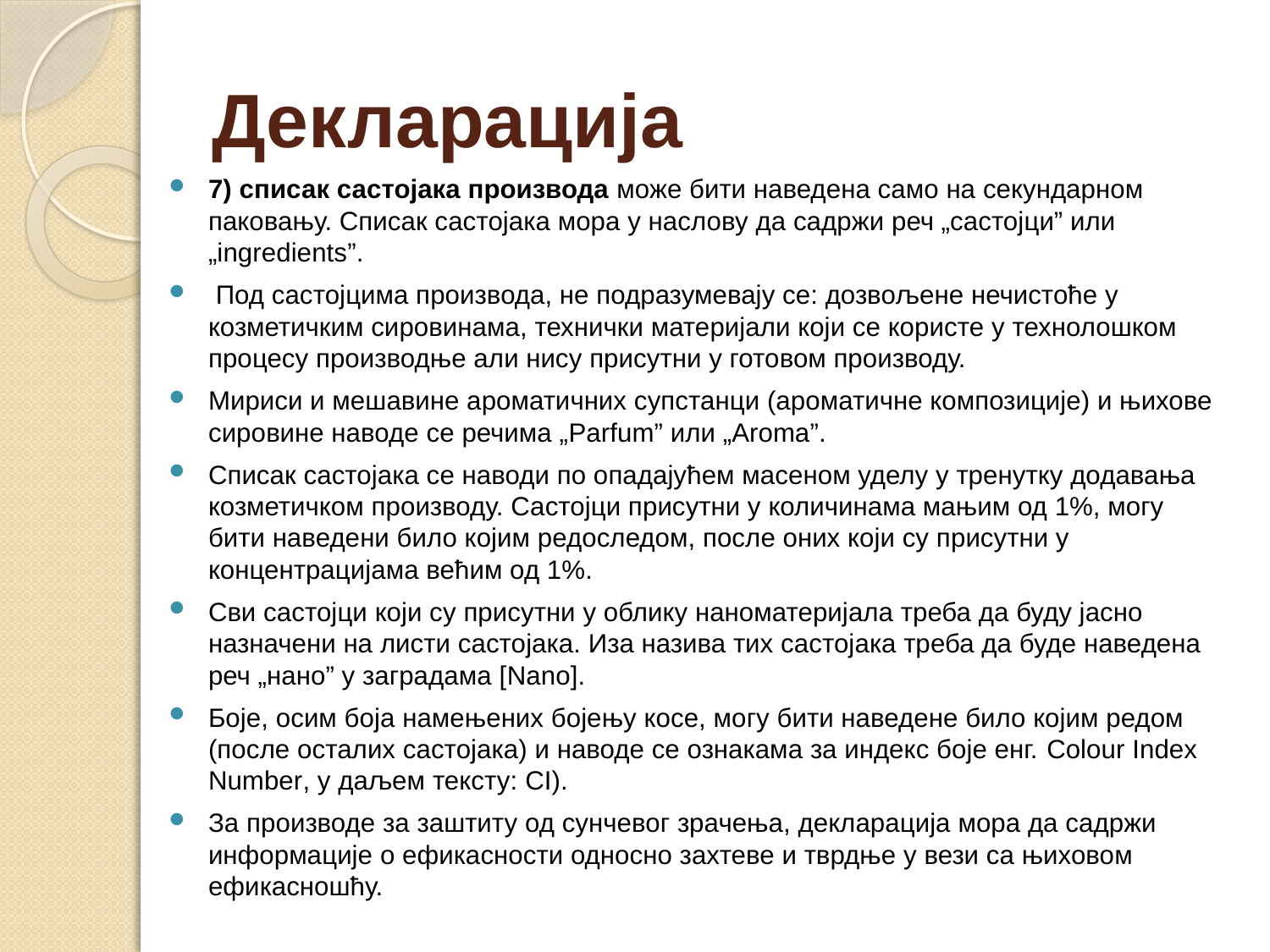

# Декларација
7) списак састојака производа може бити наведена само на секундарном паковању. Списак састојака мора у наслову да садржи реч „састојци” или „ingredients”.
 Под састојцима производа, не подразумевају се: дозвољене нечистоће у козметичким сировинама, технички материјали који се користе у технолошком процесу производње али нису присутни у готовом производу.
Мириси и мешавине ароматичних супстанци (ароматичне композиције) и њихове сировине наводе се речима „Parfum” или „Aroma”.
Списак састојака се наводи по опадајућем масеном уделу у тренутку додавања козметичком производу. Састојци присутни у количинама мањим од 1%, могу бити наведени било којим редоследом, после оних који су присутни у концентрацијама већим од 1%.
Сви састојци који су присутни у облику наноматеријала треба да буду јасно назначени на листи састојака. Иза назива тих састојака треба да буде наведена реч „нано” у заградама [Nano].
Боје, осим боја намењених бојењу косе, могу бити наведене било којим редом (после осталих састојака) и наводе се ознакама за индекс боје енг. Colour Index Number, у даљем тексту: CI).
За производе за заштиту од сунчевог зрачења, декларација мора да садржи информације о ефикасности односно захтеве и тврдње у вези са њиховом ефикасношћу.